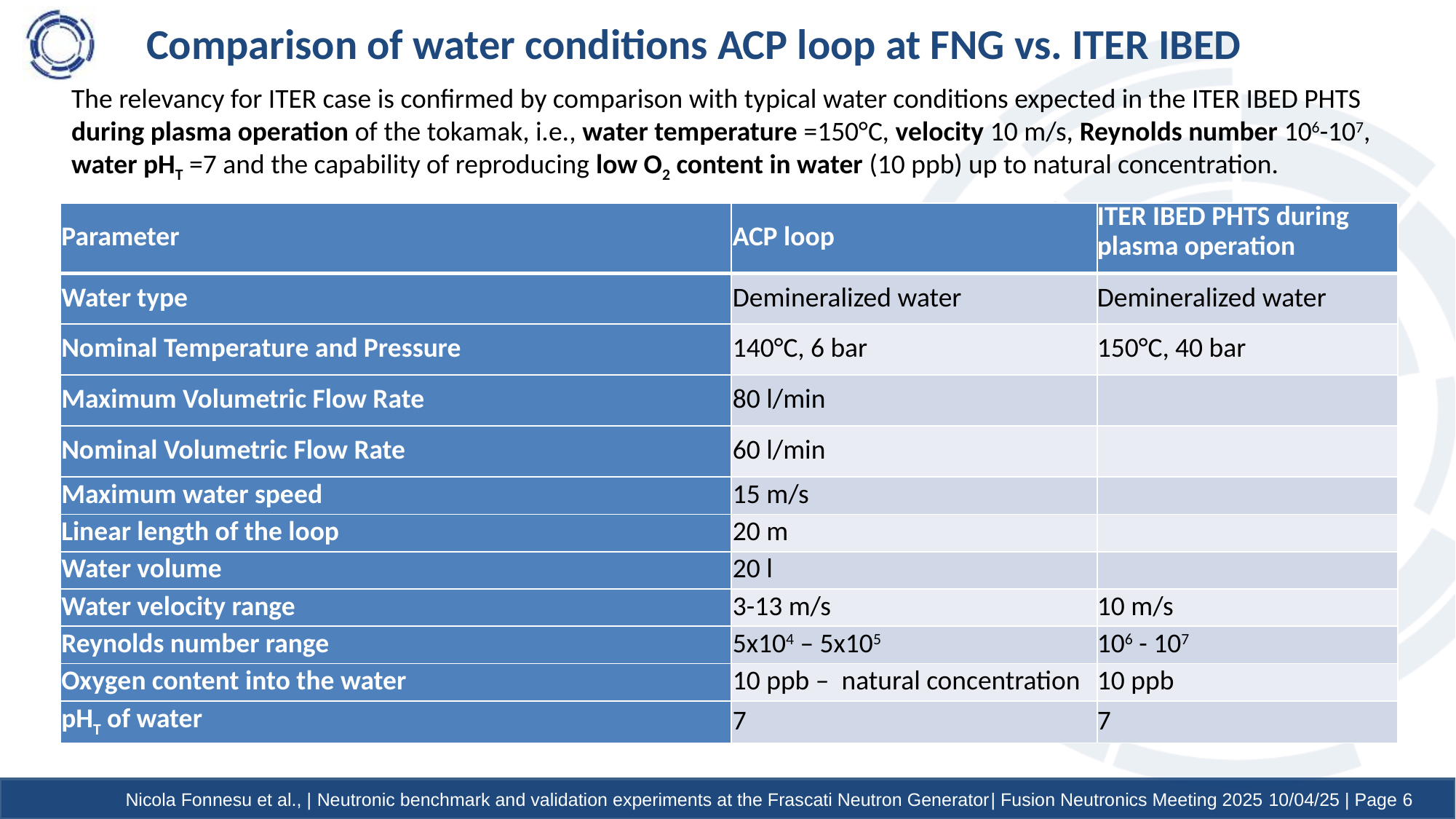

Comparison of water conditions ACP loop at FNG vs. ITER IBED
The relevancy for ITER case is confirmed by comparison with typical water conditions expected in the ITER IBED PHTS during plasma operation of the tokamak, i.e., water temperature =150°C, velocity 10 m/s, Reynolds number 106-107, water pHT =7 and the capability of reproducing low O2 content in water (10 ppb) up to natural concentration.
| Parameter | ACP loop | ITER IBED PHTS during plasma operation |
| --- | --- | --- |
| Water type | Demineralized water | Demineralized water |
| Nominal Temperature and Pressure | 140°C, 6 bar | 150°C, 40 bar |
| Maximum Volumetric Flow Rate | 80 l/min |  |
| Nominal Volumetric Flow Rate | 60 l/min |  |
| Maximum water speed | 15 m/s |  |
| Linear length of the loop | 20 m |  |
| Water volume | 20 l |  |
| Water velocity range | 3-13 m/s | 10 m/s |
| Reynolds number range | 5x104 – 5x105 | 106 - 107 |
| Oxygen content into the water | 10 ppb – natural concentration | 10 ppb |
| pHT of water | 7 | 7 |
Nicola Fonnesu et al., | Neutronic benchmark and validation experiments at the Frascati Neutron Generator| Fusion Neutronics Meeting 2025 10/04/25 | Page 6